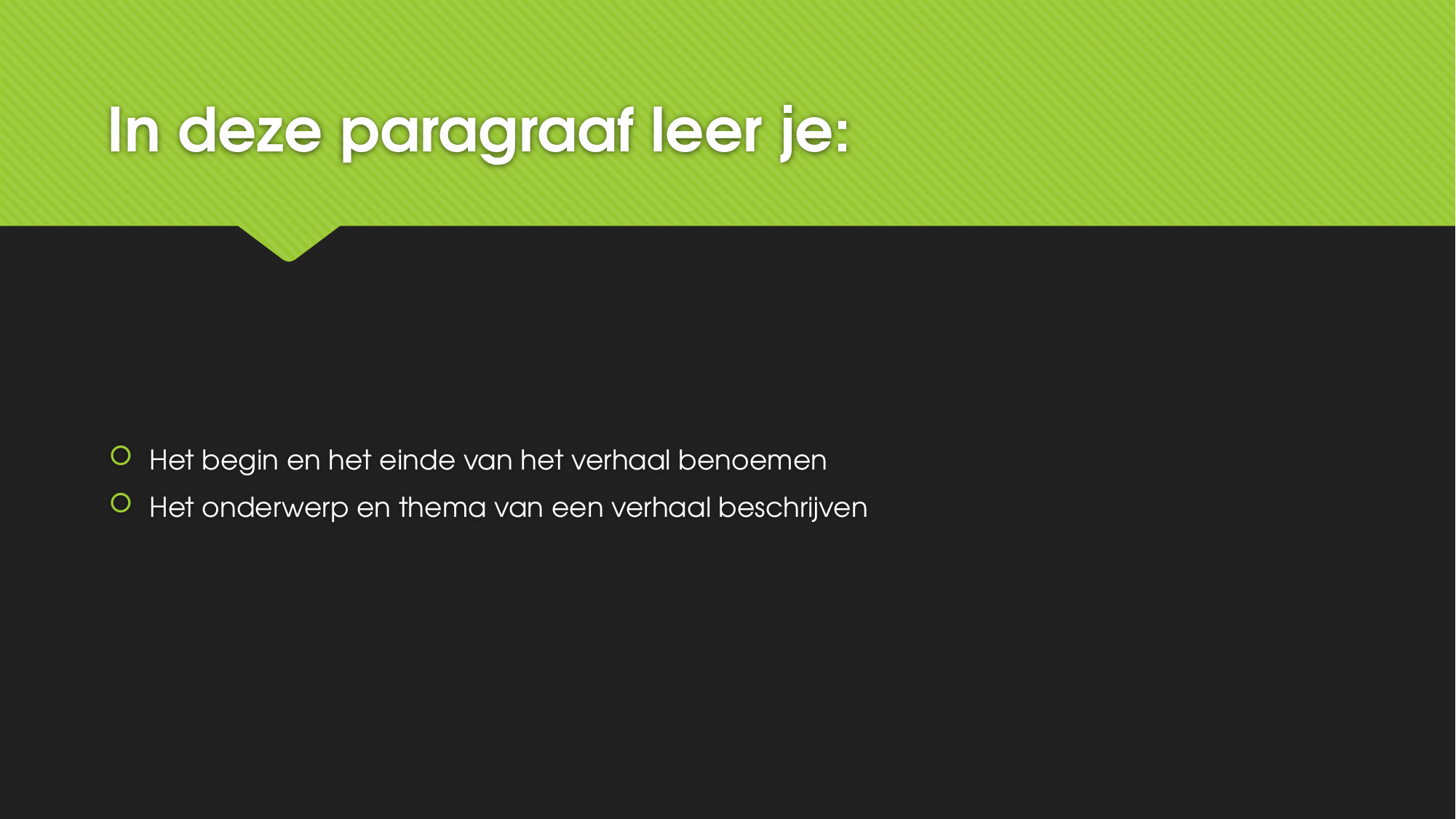

# In deze paragraaf leer je:
Het begin en het einde van het verhaal benoemen
Het onderwerp en thema van een verhaal beschrijven